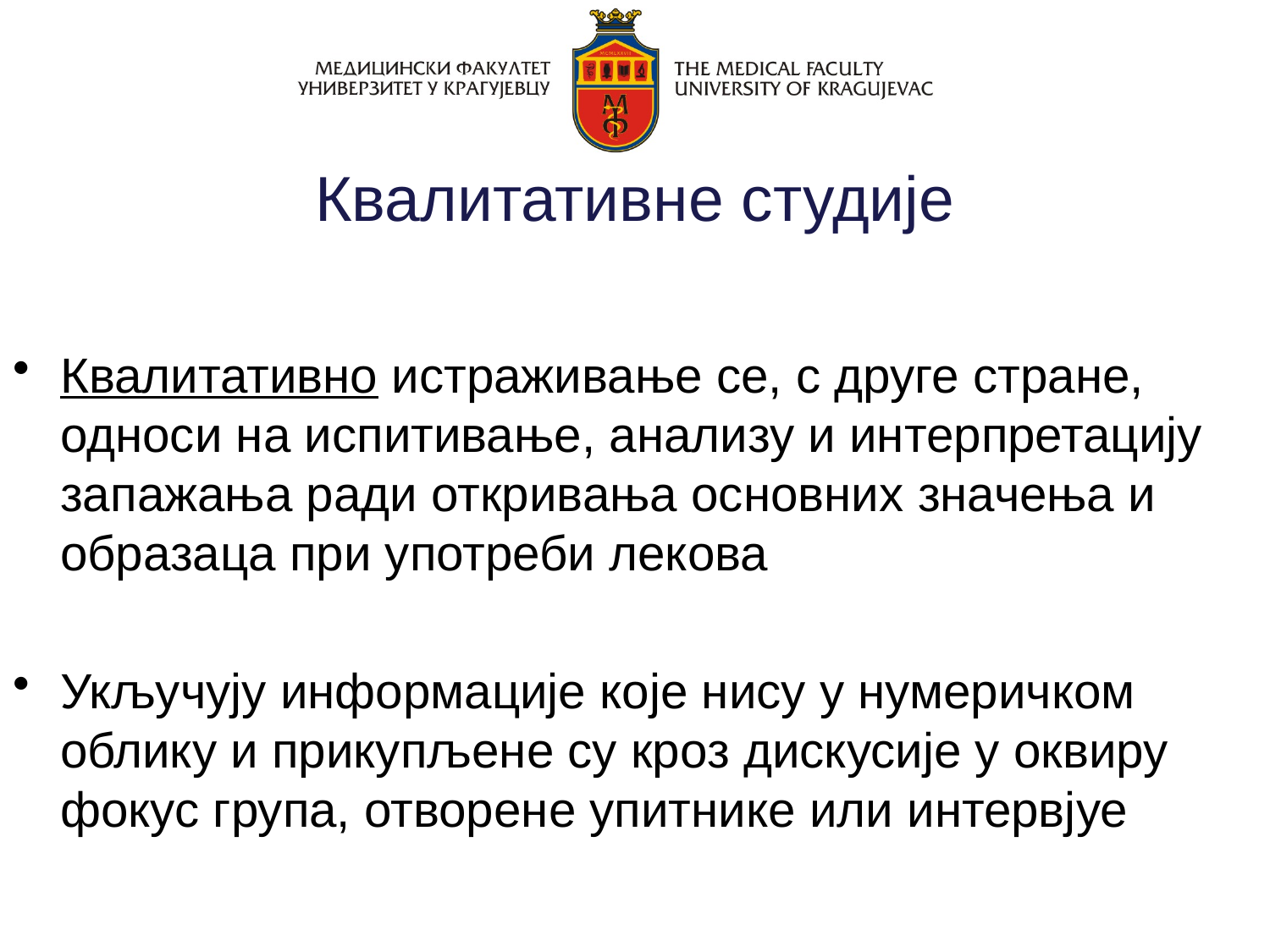

# Квалитативне студије
Квалитативно истраживање се, с друге стране, односи на испитивање, анализу и интерпретацију запажања ради откривања основних значења и образаца при употреби лекова

Укључују информације које нису у нумеричком облику и прикупљене су кроз дискусије у оквиру фокус група, отворене упитнике или интервјуе